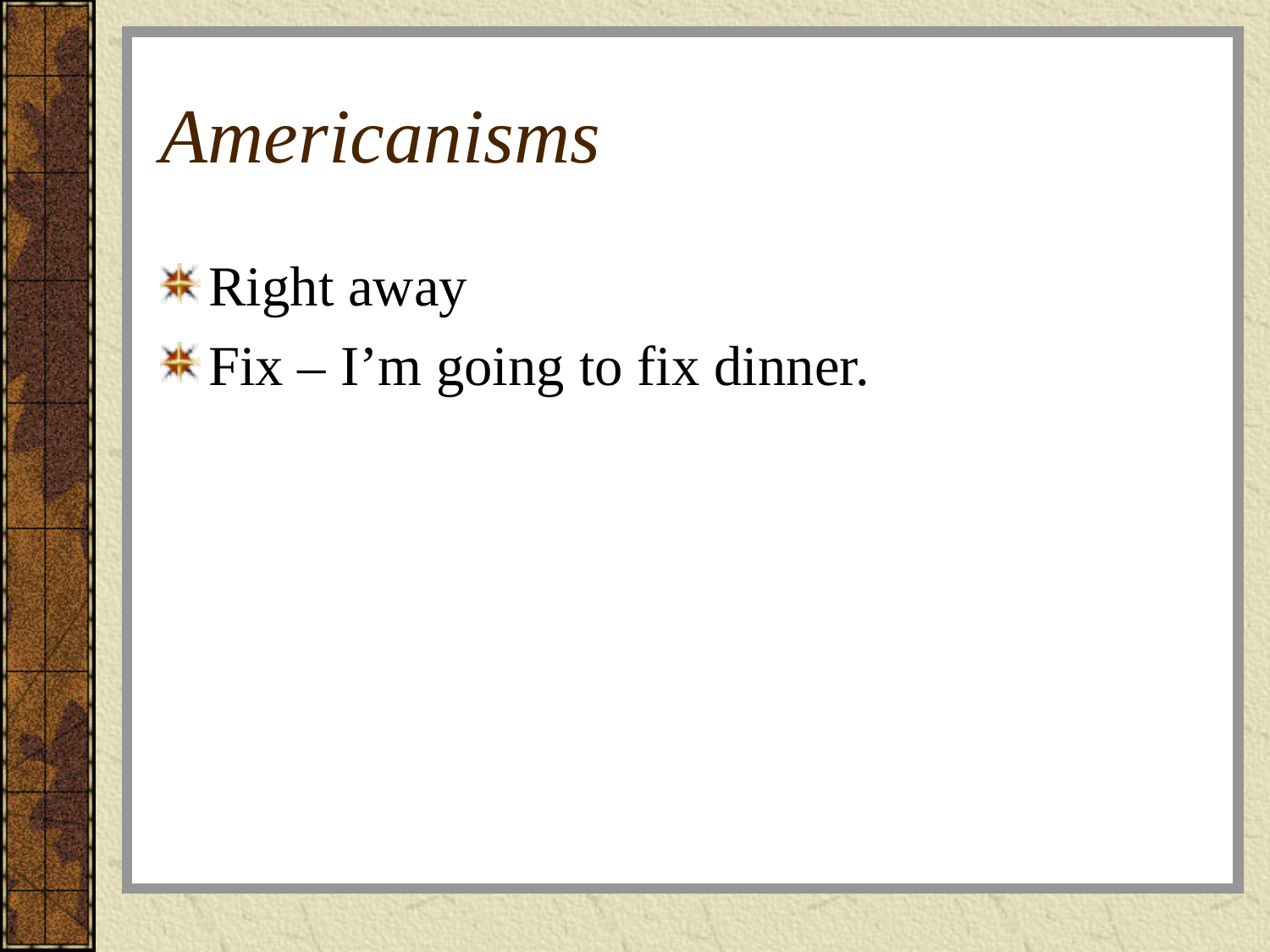

# Americanisms
Right away
Fix – I’m going to fix dinner.